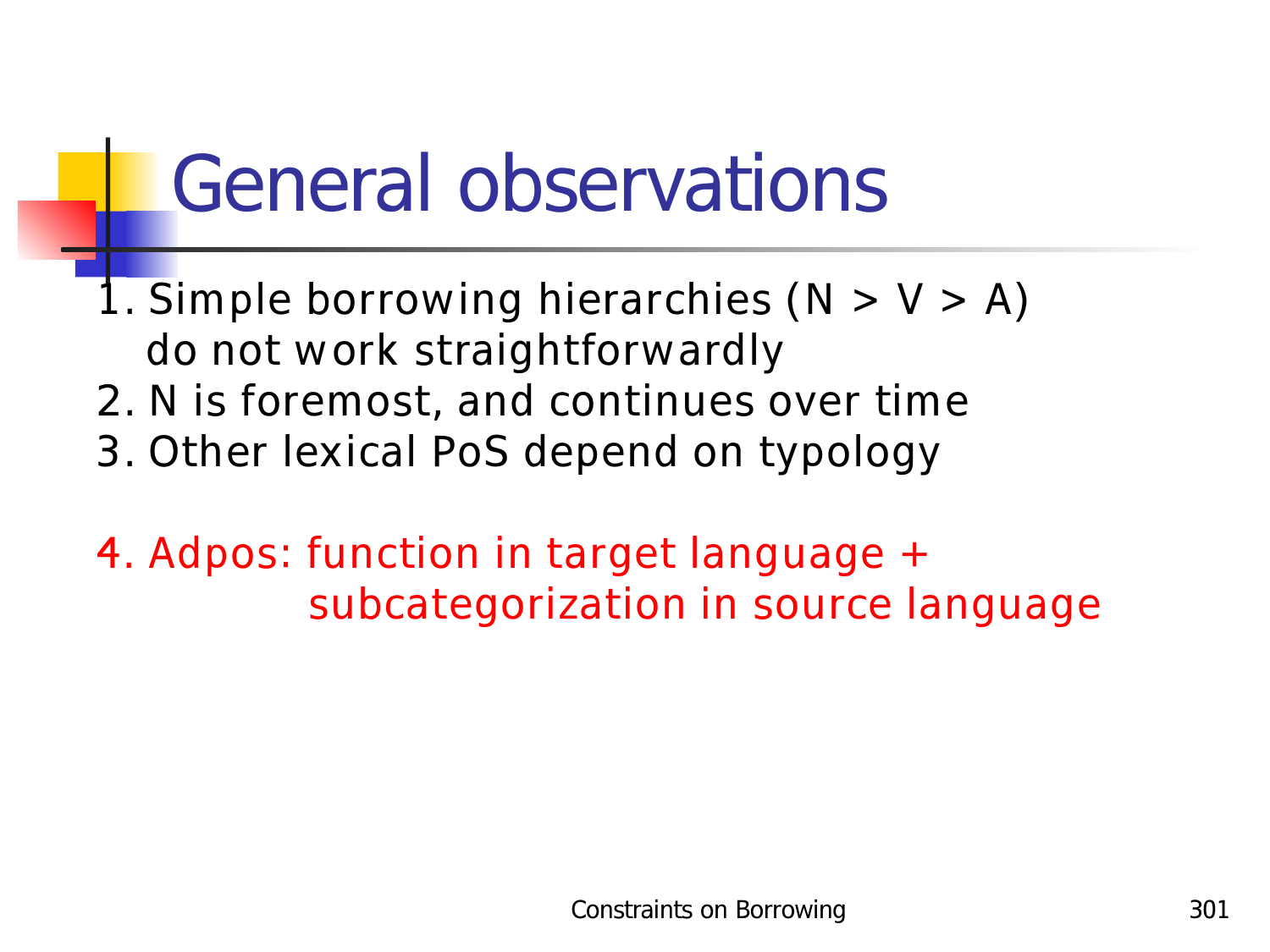

# General observations
1. Simple borrowing hierarchies (N > V > A)
    do not work straightforwardly
2. N is foremost, and continues over time
3. Other lexical PoS depend on typology

4. Adpos: function in target language +
                 subcategorization in source language
Constraints on Borrowing
301